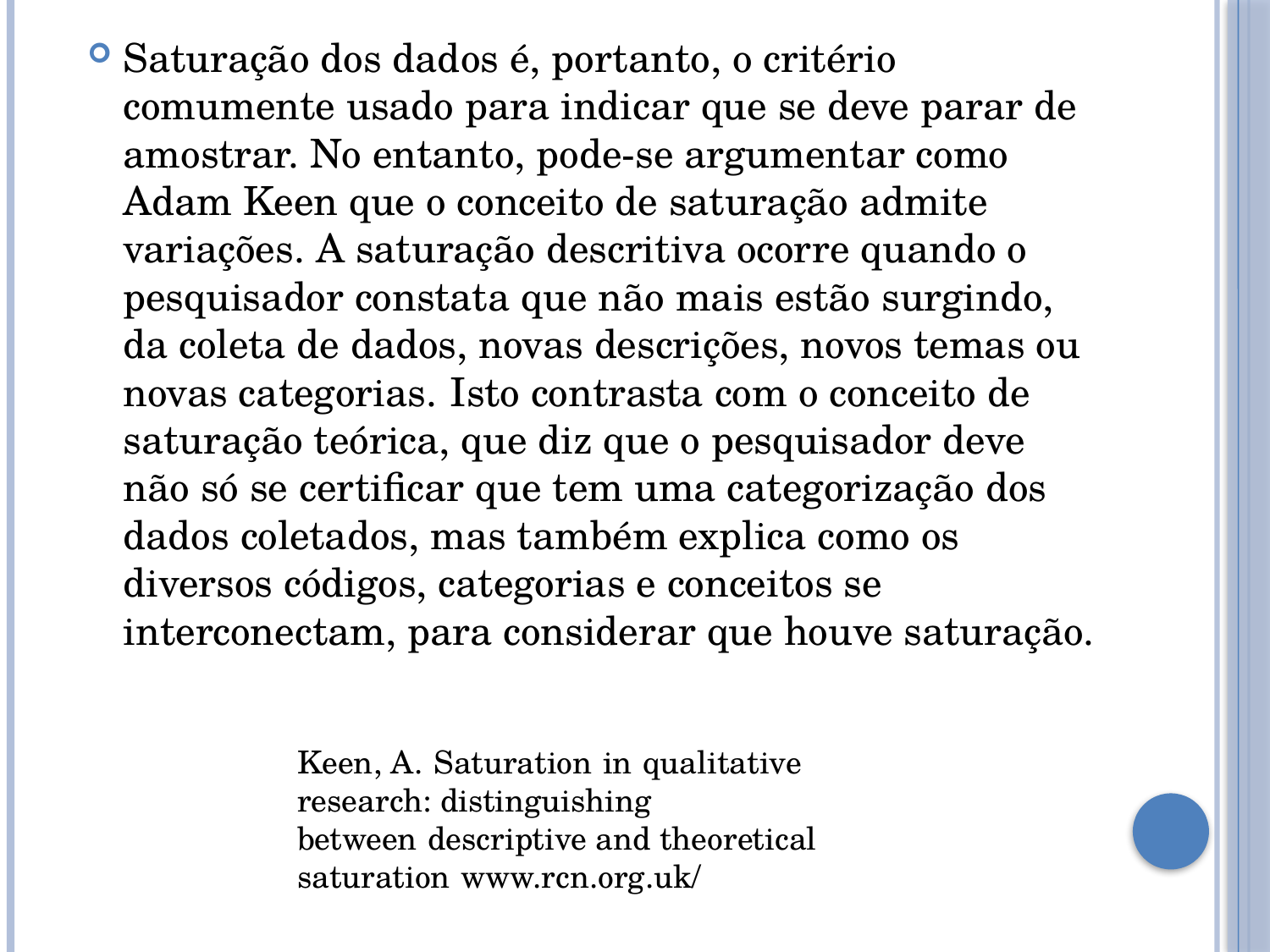

Saturação dos dados é, portanto, o critério comumente usado para indicar que se deve parar de amostrar. No entanto, pode-se argumentar como Adam Keen que o conceito de saturação admite variações. A saturação descritiva ocorre quando o pesquisador constata que não mais estão surgindo, da coleta de dados, novas descrições, novos temas ou novas categorias. Isto contrasta com o conceito de saturação teórica, que diz que o pesquisador deve não só se certificar que tem uma categorização dos dados coletados, mas também explica como os diversos códigos, categorias e conceitos se interconectam, para considerar que houve saturação.

Keen, A. Saturation in qualitative research: distinguishing between descriptive and theoretical saturation www.rcn.org.uk/